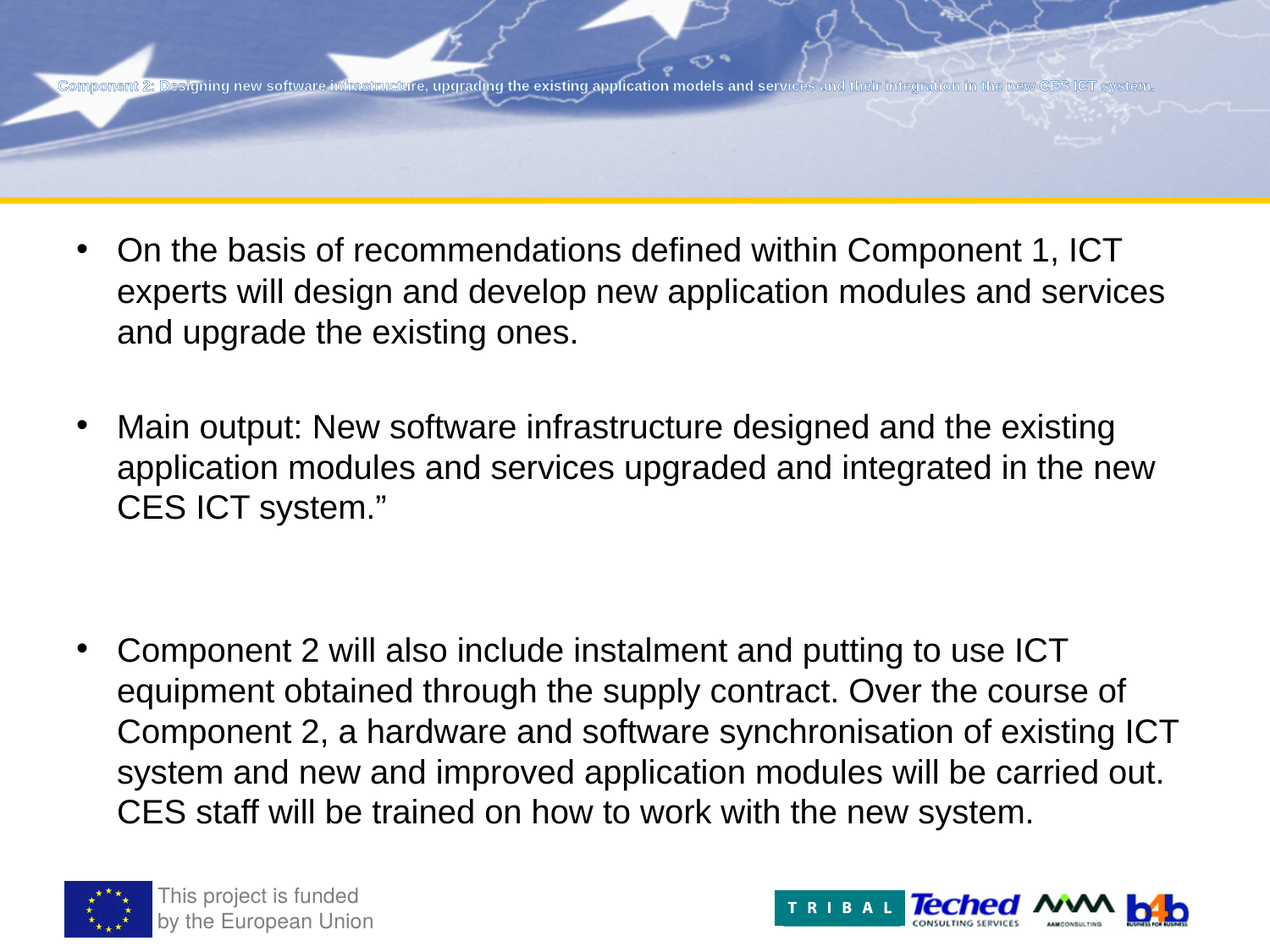

# Component 2: Designing new software infrastructure, upgrading the existing application models and services and their integration in the new CES ICT system.
On the basis of recommendations defined within Component 1, ICT experts will design and develop new application modules and services and upgrade the existing ones.

Main output: New software infrastructure designed and the existing application modules and services upgraded and integrated in the new CES ICT system.”

Component 2 will also include instalment and putting to use ICT equipment obtained through the supply contract. Over the course of Component 2, a hardware and software synchronisation of existing ICT system and new and improved application modules will be carried out. CES staff will be trained on how to work with the new system.